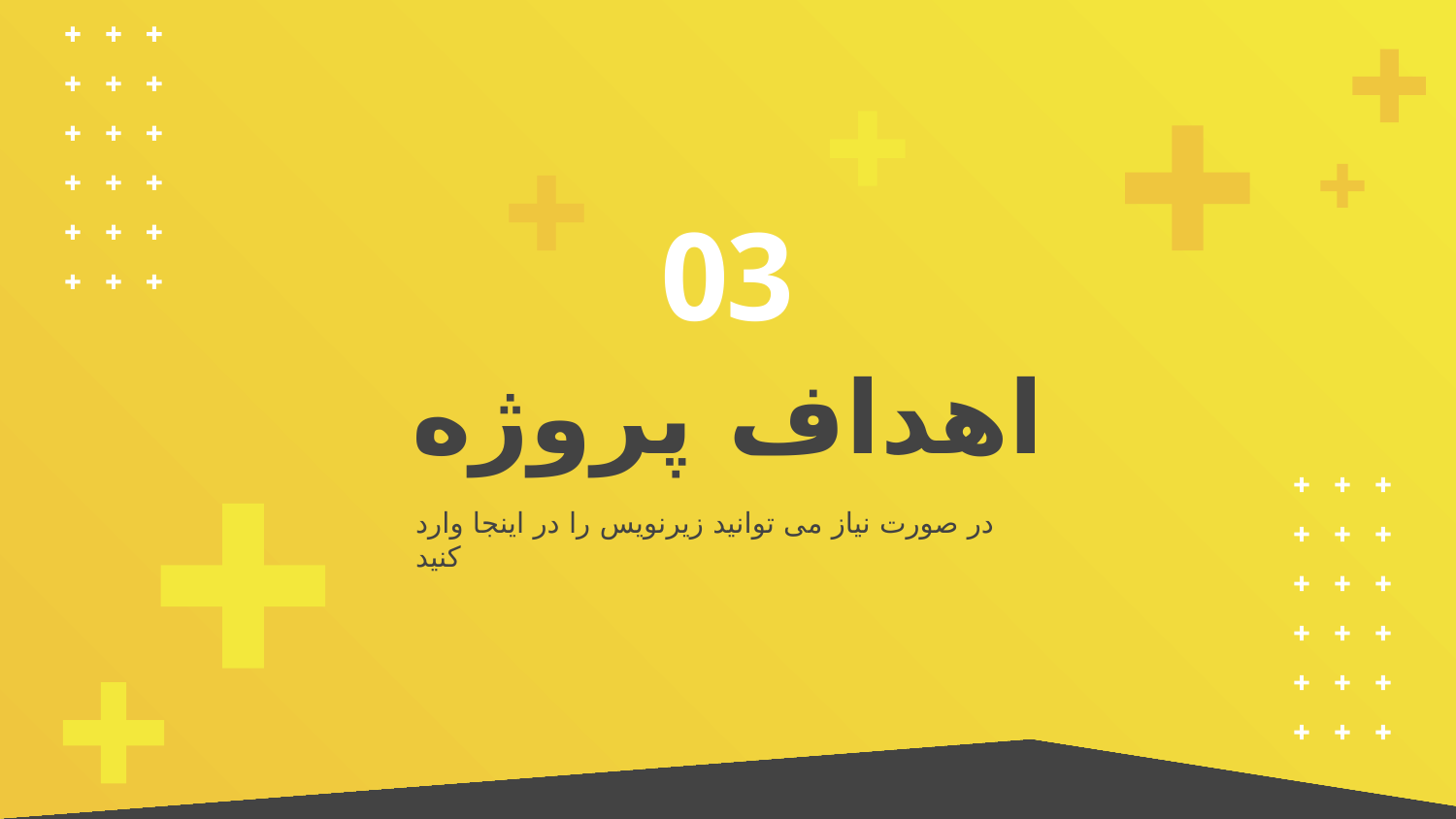

03
# اهداف پروژه
در صورت نیاز می توانید زیرنویس را در اینجا وارد کنید